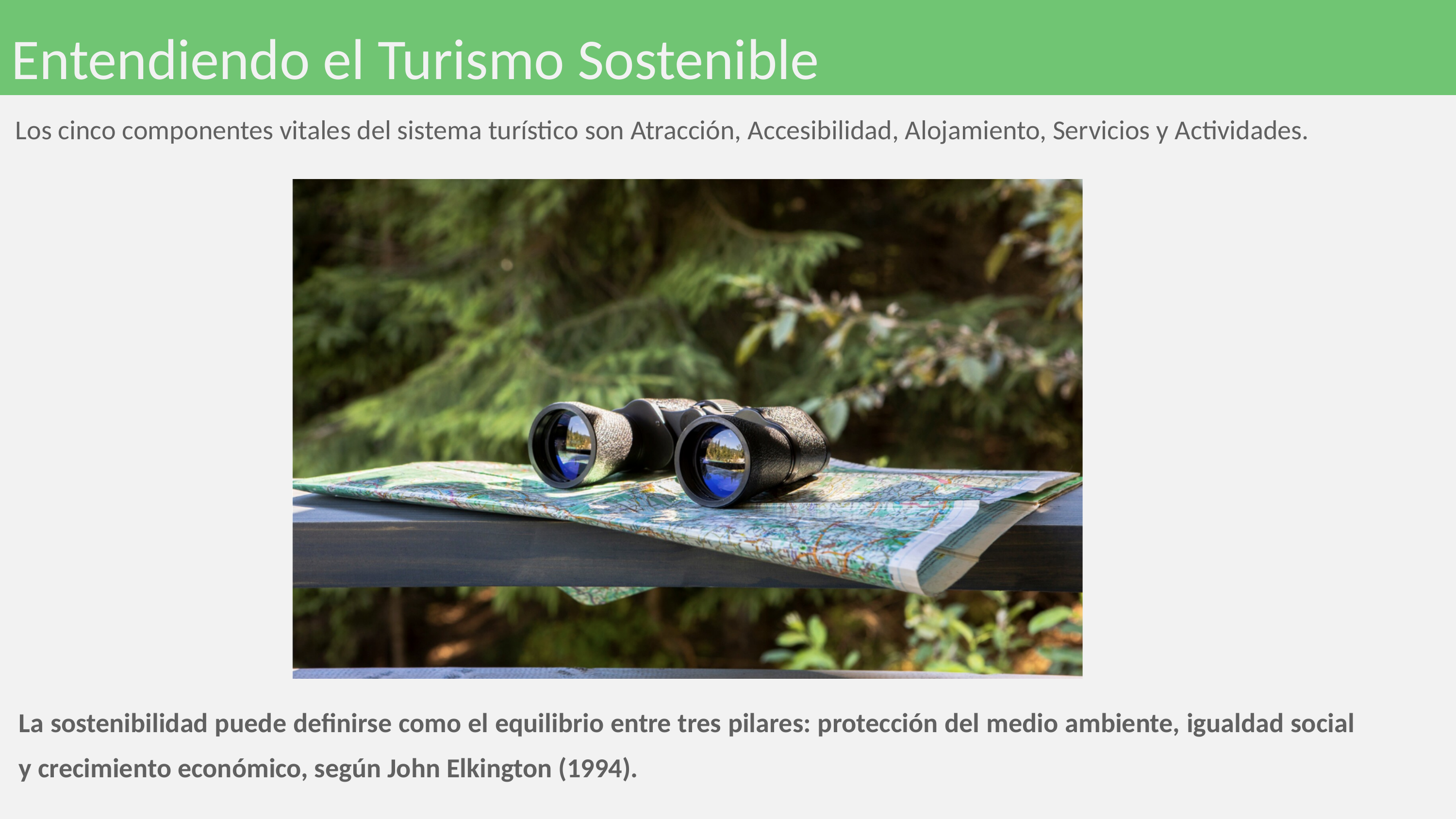

Entendiendo el Turismo Sostenible
Los cinco componentes vitales del sistema turístico son Atracción, Accesibilidad, Alojamiento, Servicios y Actividades.

La sostenibilidad puede definirse como el equilibrio entre tres pilares: protección del medio ambiente, igualdad social y crecimiento económico, según John Elkington (1994).